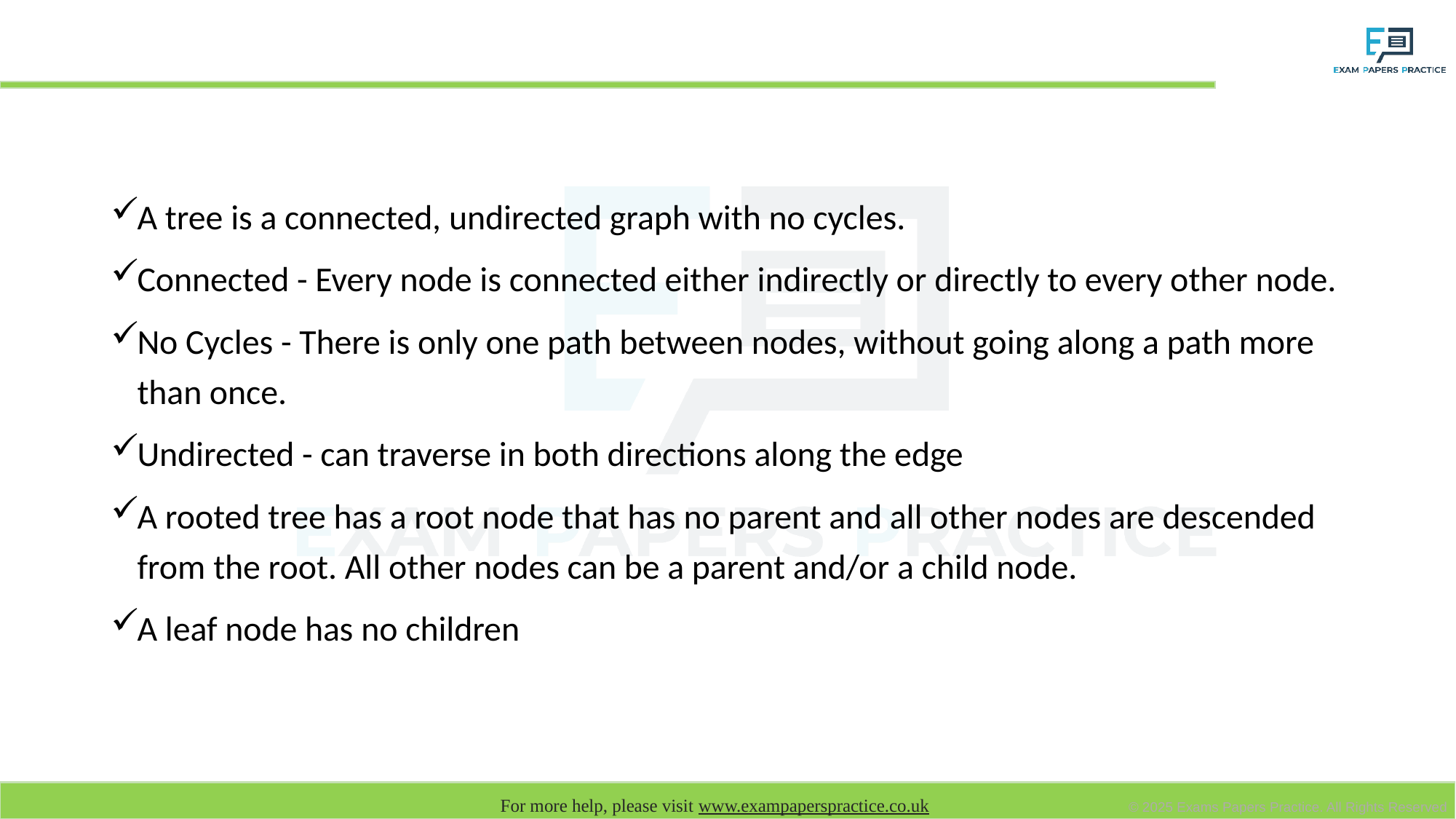

# What is a tree?
A tree is a connected, undirected graph with no cycles.
Connected - Every node is connected either indirectly or directly to every other node.
No Cycles - There is only one path between nodes, without going along a path more than once.
Undirected - can traverse in both directions along the edge
A rooted tree has a root node that has no parent and all other nodes are descended from the root. All other nodes can be a parent and/or a child node.
A leaf node has no children